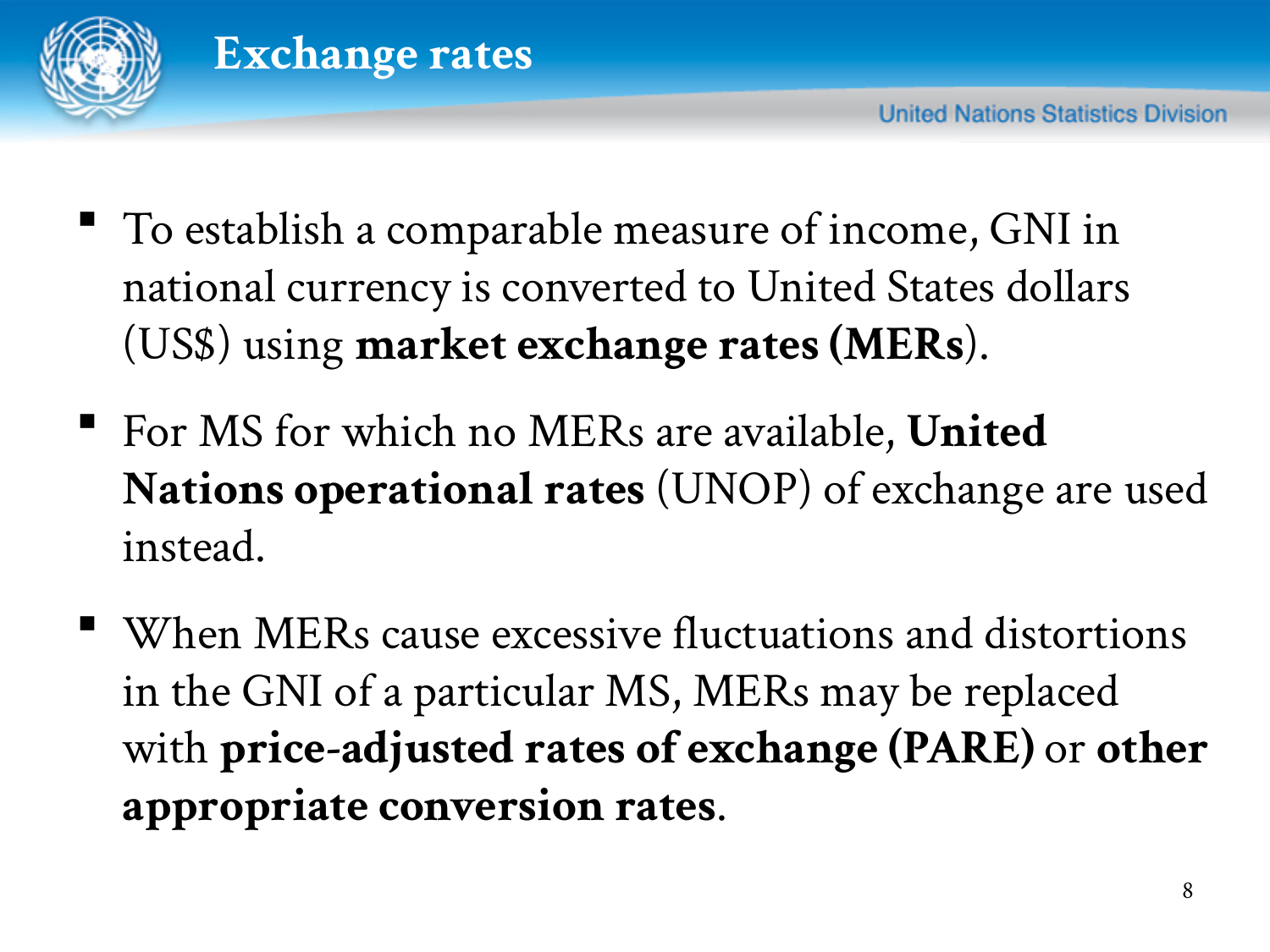

# Exchange rates
To establish a comparable measure of income, GNI in national currency is converted to United States dollars (US$) using market exchange rates (MERs).
For MS for which no MERs are available, United Nations operational rates (UNOP) of exchange are used instead.
When MERs cause excessive fluctuations and distortions in the GNI of a particular MS, MERs may be replaced with price-adjusted rates of exchange (PARE) or other appropriate conversion rates.

8